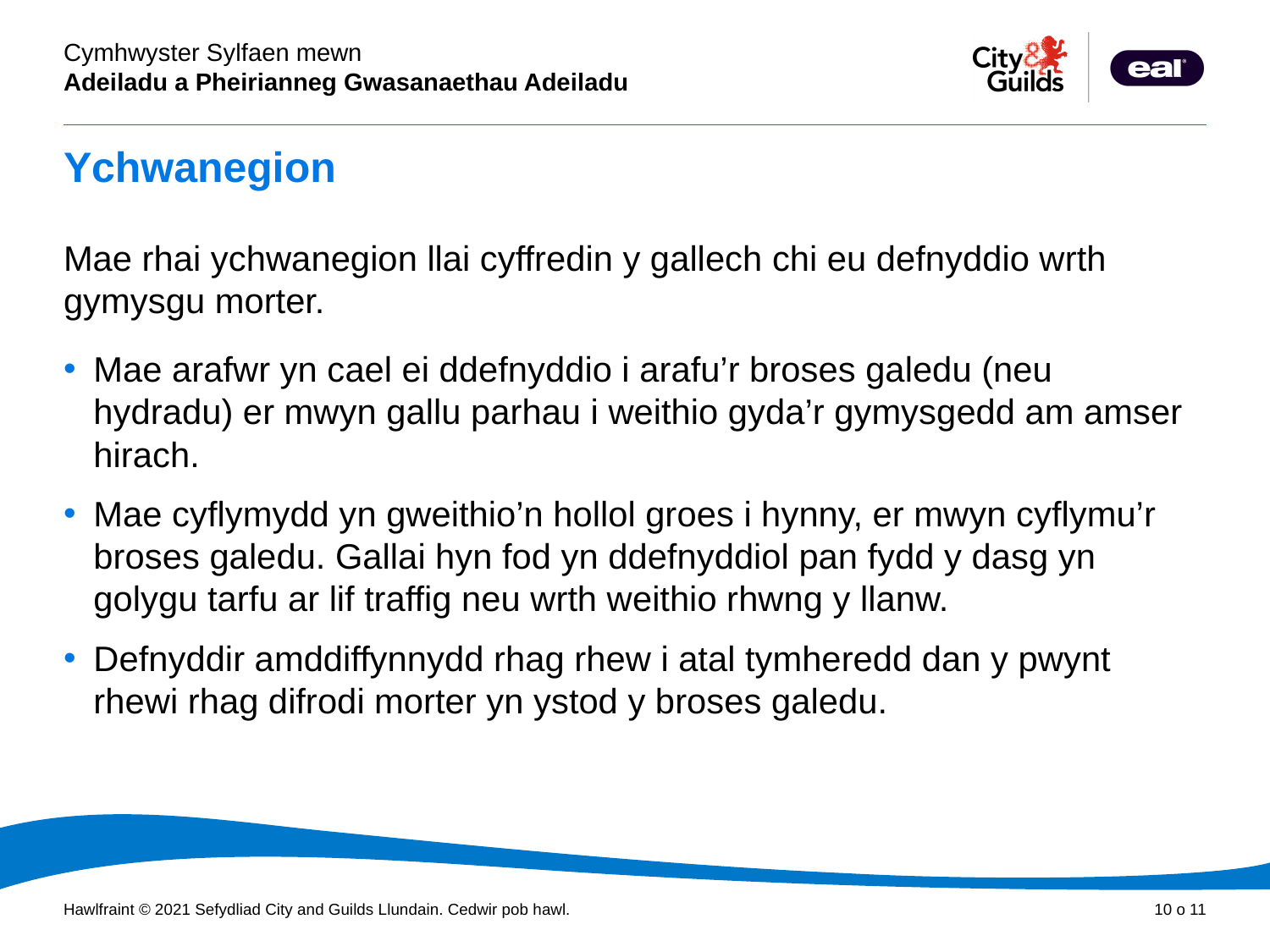

# Ychwanegion
Mae rhai ychwanegion llai cyffredin y gallech chi eu defnyddio wrth gymysgu morter.
Mae arafwr yn cael ei ddefnyddio i arafu’r broses galedu (neu hydradu) er mwyn gallu parhau i weithio gyda’r gymysgedd am amser hirach.
Mae cyflymydd yn gweithio’n hollol groes i hynny, er mwyn cyflymu’r broses galedu. Gallai hyn fod yn ddefnyddiol pan fydd y dasg yn golygu tarfu ar lif traffig neu wrth weithio rhwng y llanw.
Defnyddir amddiffynnydd rhag rhew i atal tymheredd dan y pwynt rhewi rhag difrodi morter yn ystod y broses galedu.